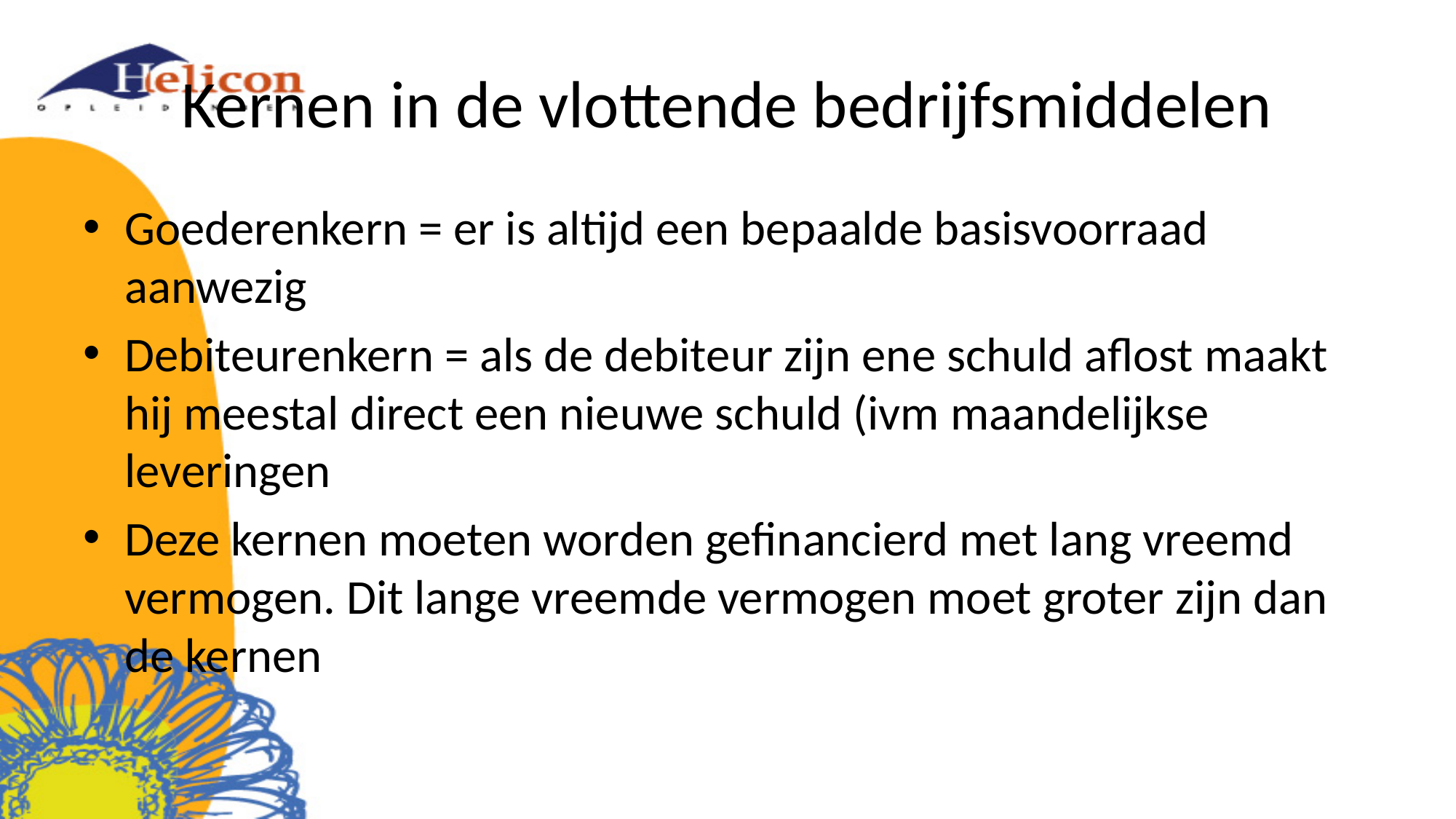

# Kernen in de vlottende bedrijfsmiddelen
Goederenkern = er is altijd een bepaalde basisvoorraad aanwezig
Debiteurenkern = als de debiteur zijn ene schuld aflost maakt hij meestal direct een nieuwe schuld (ivm maandelijkse leveringen
Deze kernen moeten worden gefinancierd met lang vreemd vermogen. Dit lange vreemde vermogen moet groter zijn dan de kernen